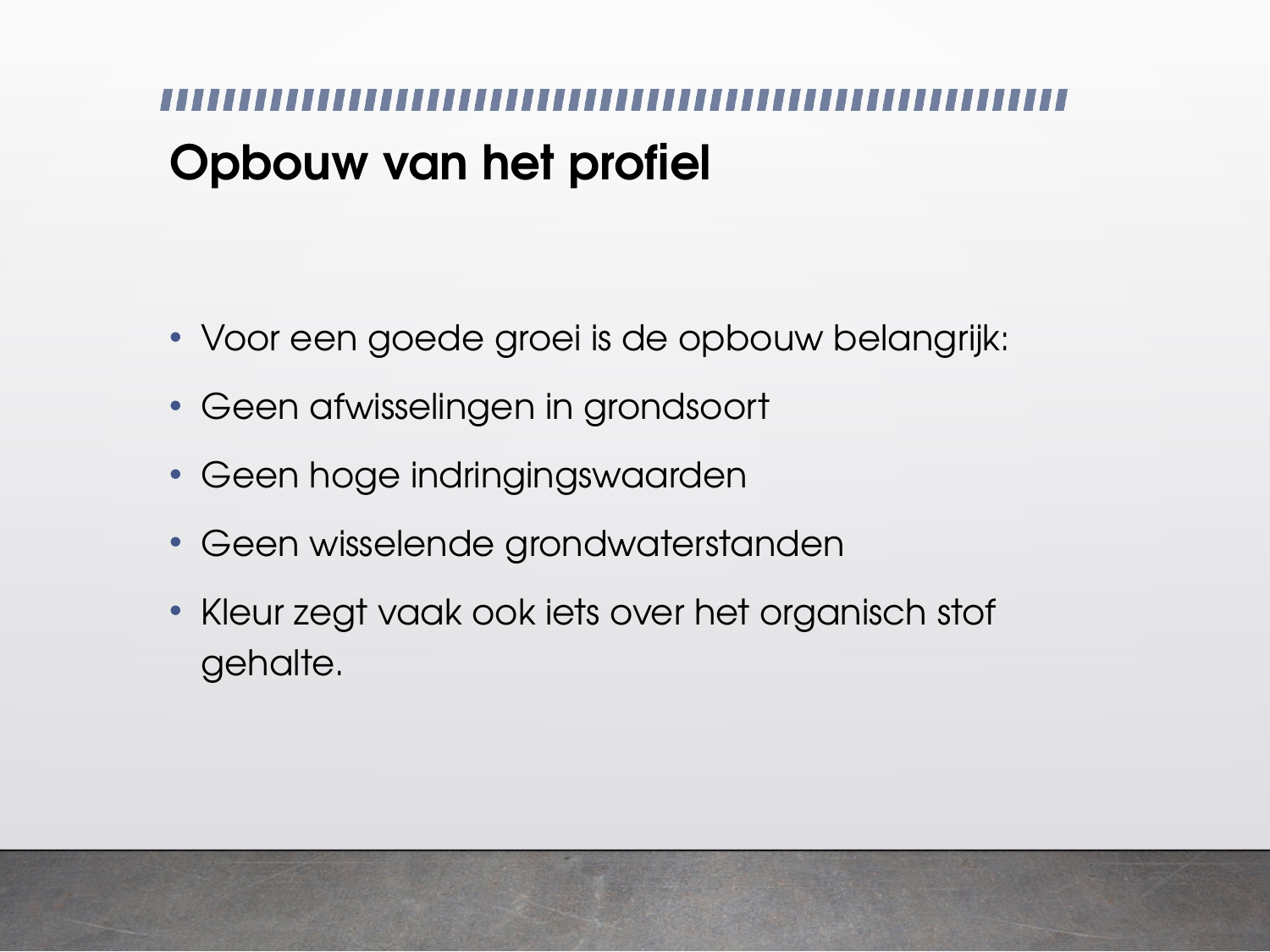

# Opbouw van het profiel
Voor een goede groei is de opbouw belangrijk:
Geen afwisselingen in grondsoort
Geen hoge indringingswaarden
Geen wisselende grondwaterstanden
Kleur zegt vaak ook iets over het organisch stof gehalte.